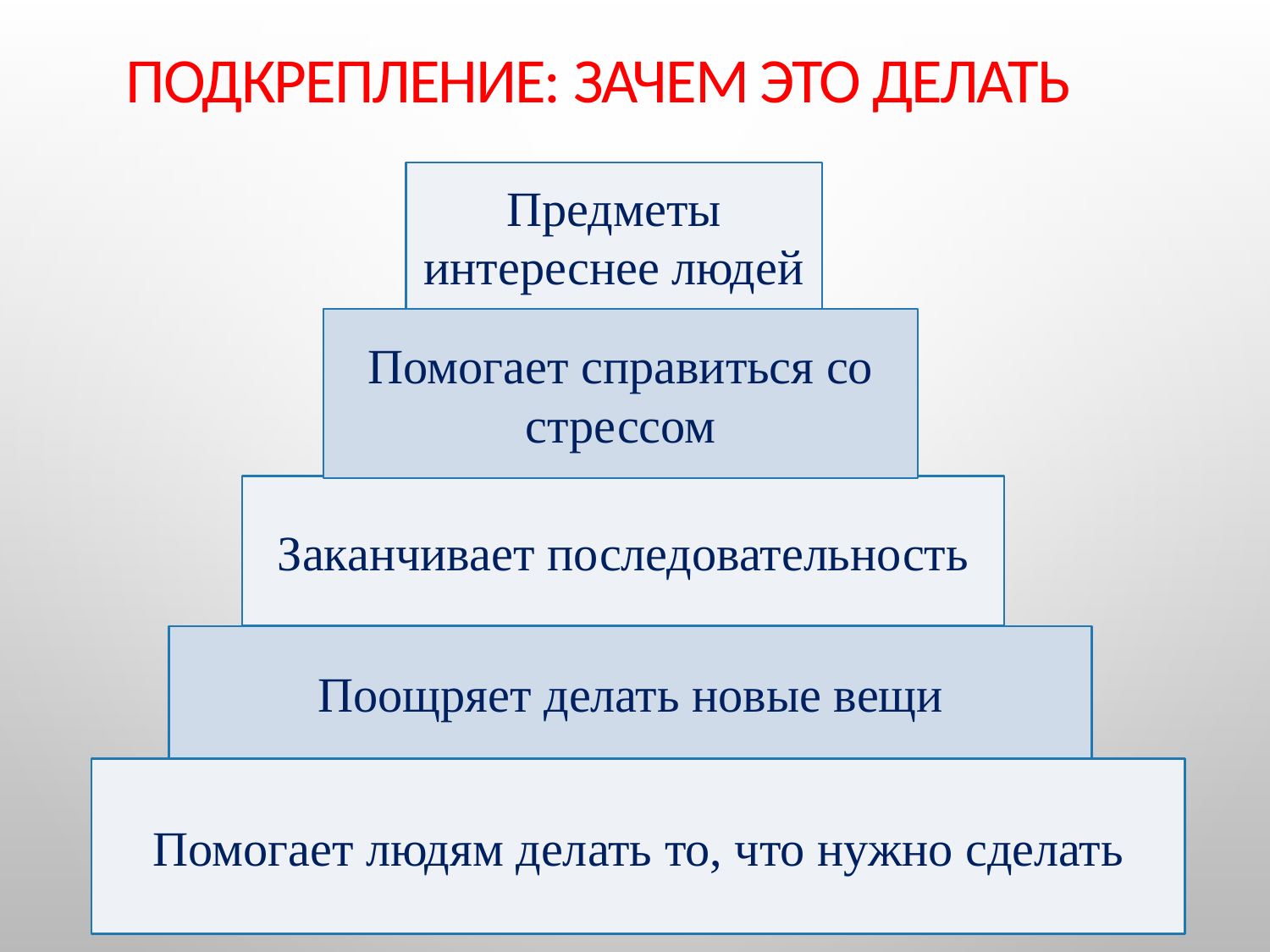

# Подкрепление: Зачем это делать

Предметы интереснее людей
Помогает справиться со стрессом
Заканчивает последовательность
Поощряет делать новые вещи
Помогает людям делать то, что нужно сделать